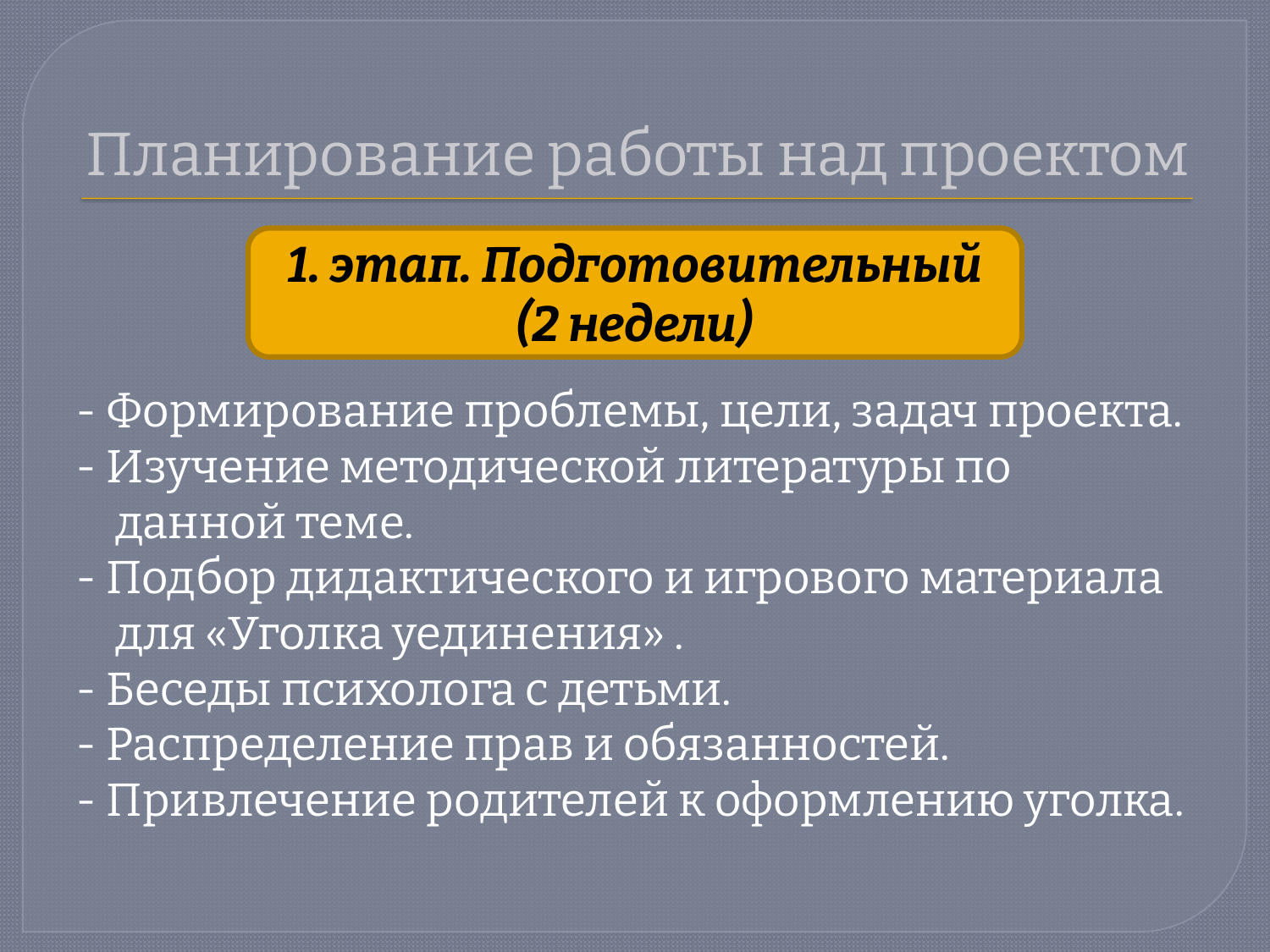

# Планирование работы над проектом

- Формирование проблемы, цели, задач проекта.
- Изучение методической литературы по данной теме.
- Подбор дидактического и игрового материала для «Уголка уединения» .
- Беседы психолога с детьми.
- Распределение прав и обязанностей.
- Привлечение родителей к оформлению уголка.

1. этап. Подготовительный (2 недели)